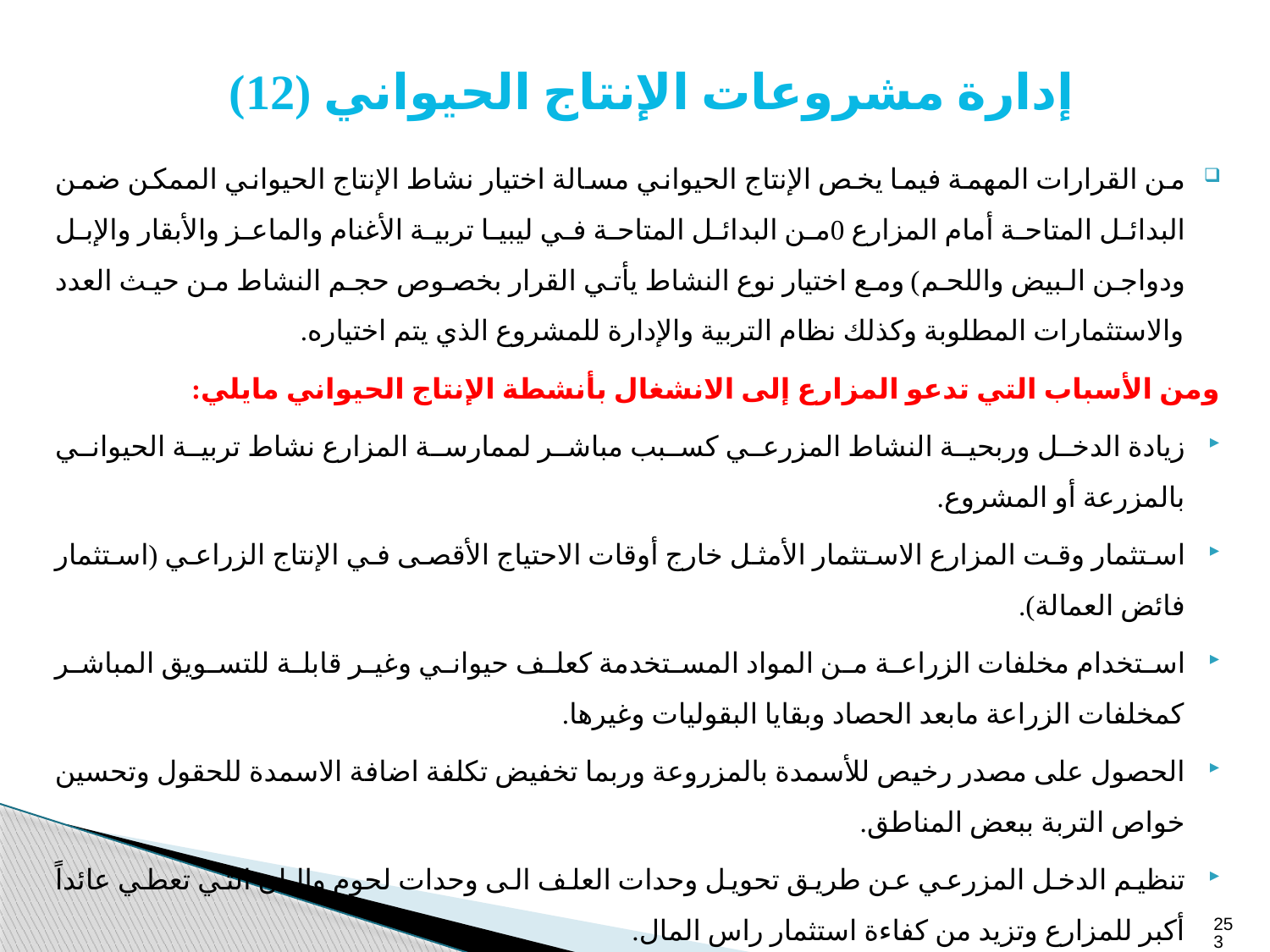

# إدارة مشروعات الإنتاج الحيواني (12)
من القرارات المهمة فيما يخص الإنتاج الحيواني مسالة اختيار نشاط الإنتاج الحيواني الممكن ضمن البدائل المتاحة أمام المزارع 0من البدائل المتاحة في ليبيا تربية الأغنام والماعز والأبقار والإبل ودواجن البيض واللحم) ومع اختيار نوع النشاط يأتي القرار بخصوص حجم النشاط من حيث العدد والاستثمارات المطلوبة وكذلك نظام التربية والإدارة للمشروع الذي يتم اختياره.
ومن الأسباب التي تدعو المزارع إلى الانشغال بأنشطة الإنتاج الحيواني مايلي:
زيادة الدخل وربحية النشاط المزرعي كسبب مباشر لممارسة المزارع نشاط تربية الحيواني بالمزرعة أو المشروع.
استثمار وقت المزارع الاستثمار الأمثل خارج أوقات الاحتياج الأقصى في الإنتاج الزراعي (استثمار فائض العمالة).
استخدام مخلفات الزراعة من المواد المستخدمة كعلف حيواني وغير قابلة للتسويق المباشر كمخلفات الزراعة مابعد الحصاد وبقايا البقوليات وغيرها.
الحصول على مصدر رخيص للأسمدة بالمزروعة وربما تخفيض تكلفة اضافة الاسمدة للحقول وتحسين خواص التربة ببعض المناطق.
تنظيم الدخل المزرعي عن طريق تحويل وحدات العلف الى وحدات لحوم والبان التي تعطي عائداً أكبر للمزارع وتزيد من كفاءة استثمار راس المال.
253